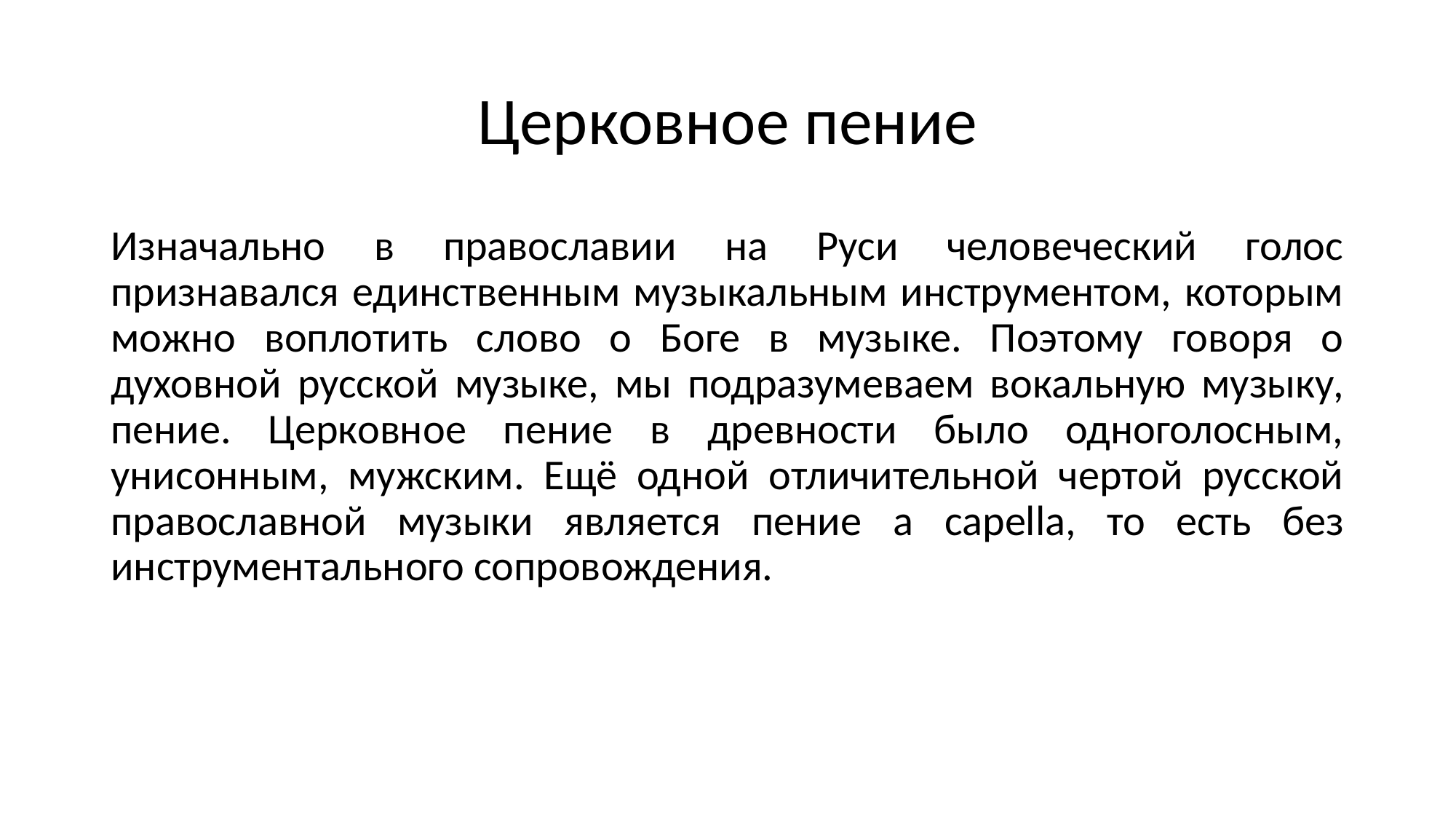

# Церковное пение
Изначально в православии на Руси человеческий голос признавался единственным музыкальным инструментом, которым можно воплотить слово о Боге в музыке. Поэтому говоря о духовной русской музыке, мы подразумеваем вокальную музыку, пение. Церковное пение в древности было одноголосным, унисонным, мужским. Ещё одной отличительной чертой русской православной музыки является пение a capella, то есть без инструментального сопровождения.